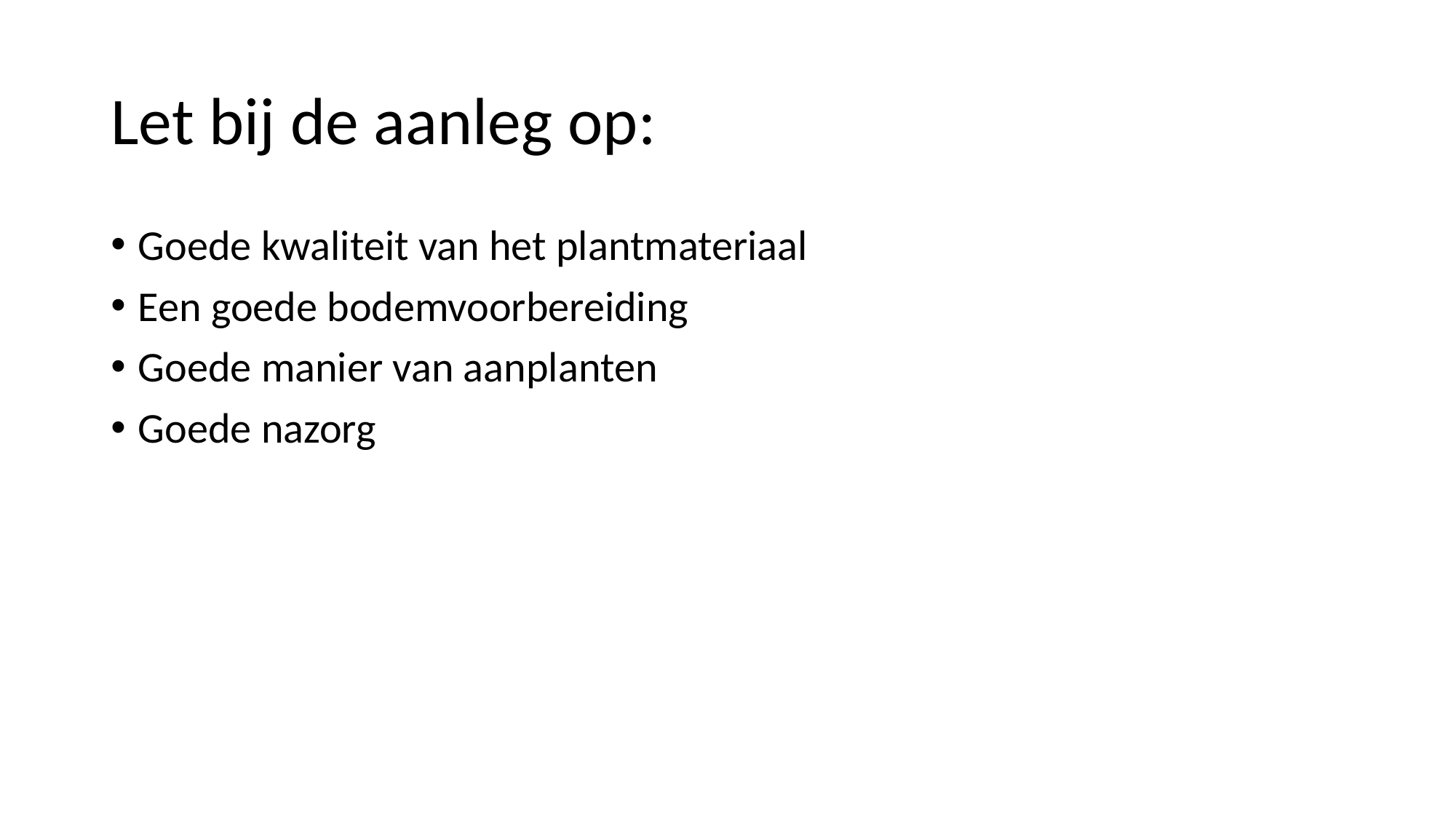

# Let bij de aanleg op:
Goede kwaliteit van het plantmateriaal
Een goede bodemvoorbereiding
Goede manier van aanplanten
Goede nazorg